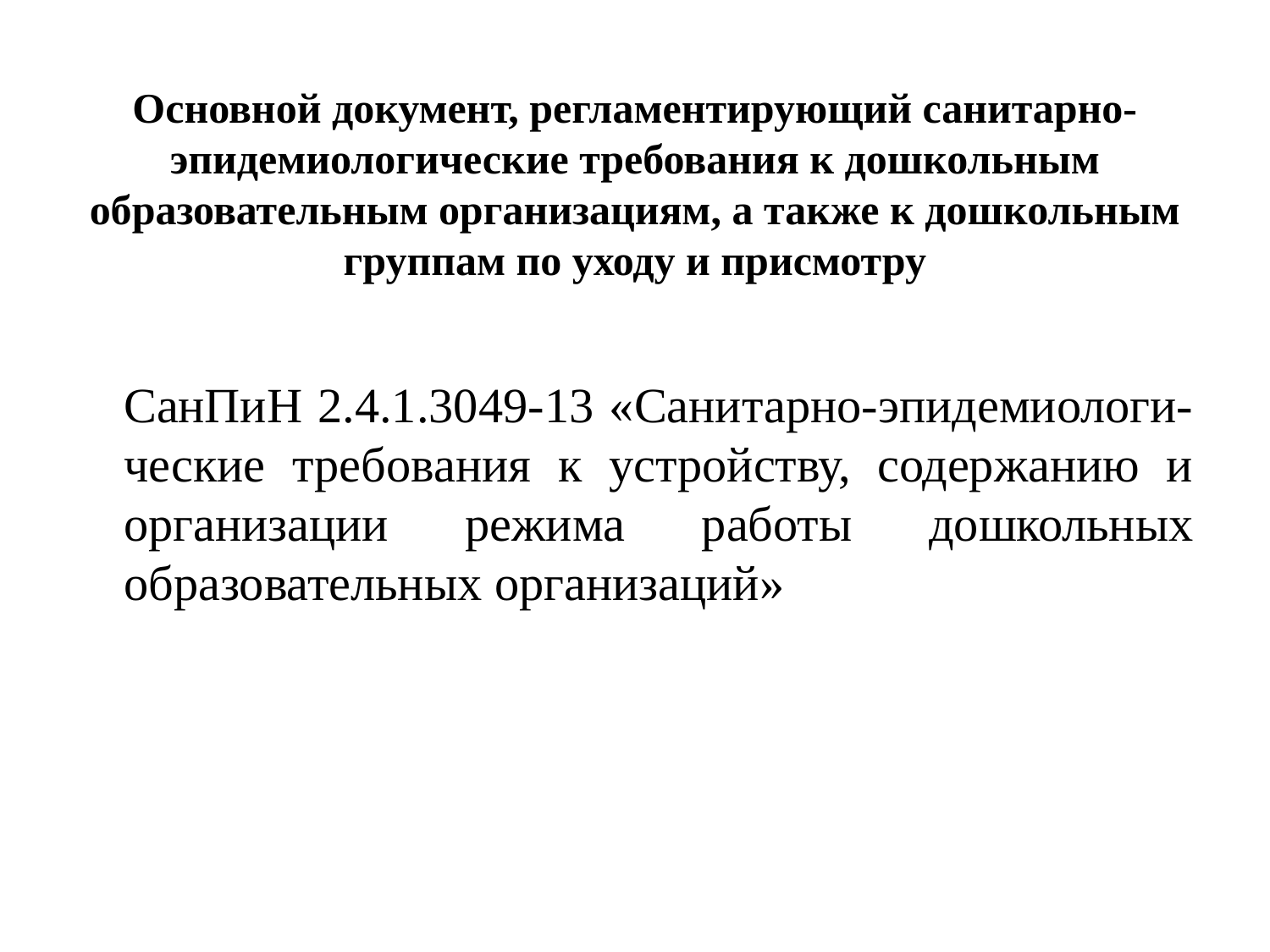

# Основной документ, регламентирующий санитарно-эпидемиологические требования к дошкольным образовательным организациям, а также к дошкольным группам по уходу и присмотру
	СанПиН 2.4.1.3049-13 «Санитарно-эпидемиологи-ческие требования к устройству, содержанию и организации режима работы дошкольных образовательных организаций»